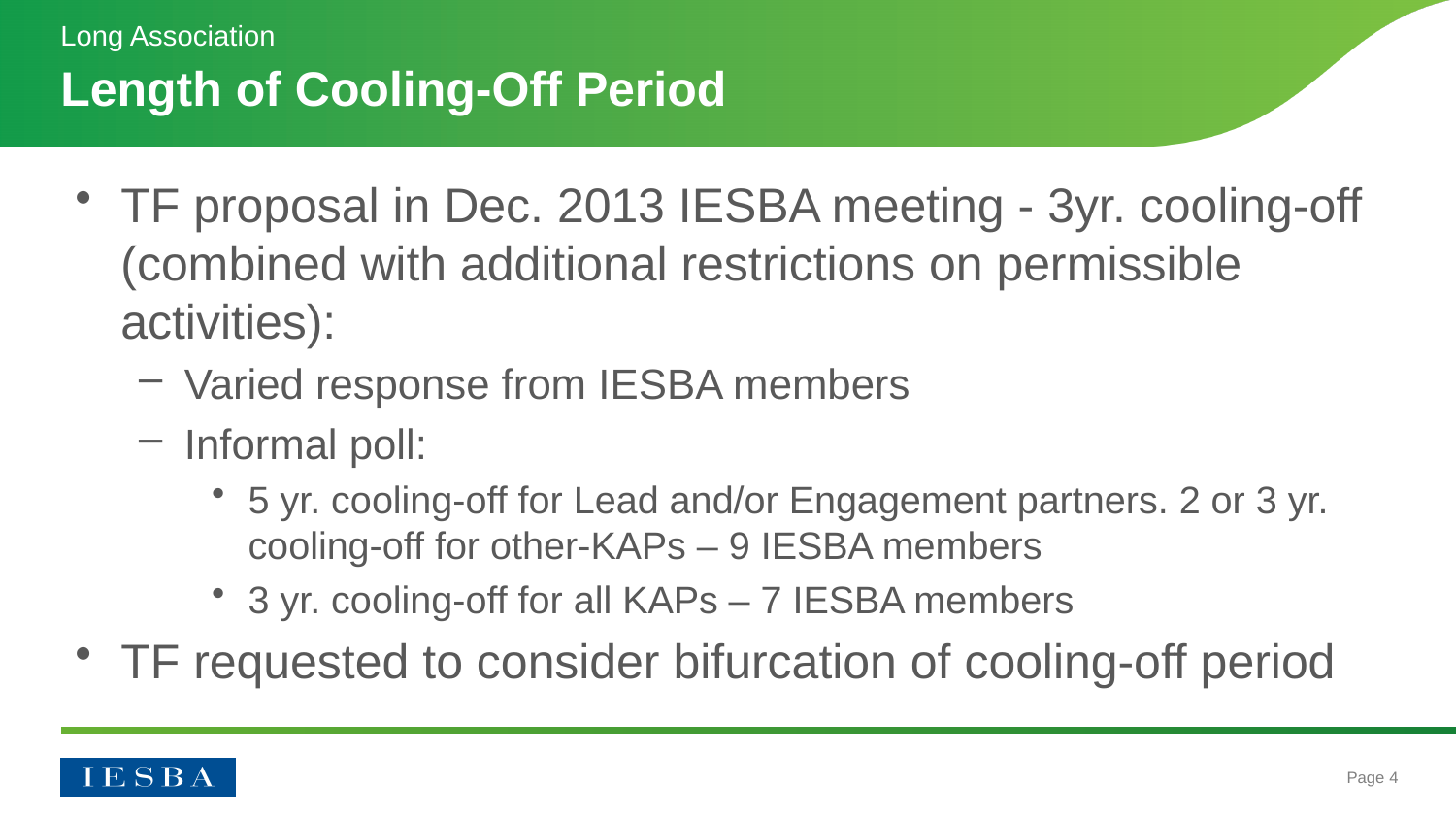

Long Association
# Length of Cooling-Off Period
TF proposal in Dec. 2013 IESBA meeting - 3yr. cooling-off (combined with additional restrictions on permissible activities):
Varied response from IESBA members
Informal poll:
5 yr. cooling-off for Lead and/or Engagement partners. 2 or 3 yr. cooling-off for other-KAPs – 9 IESBA members
3 yr. cooling-off for all KAPs – 7 IESBA members
TF requested to consider bifurcation of cooling-off period